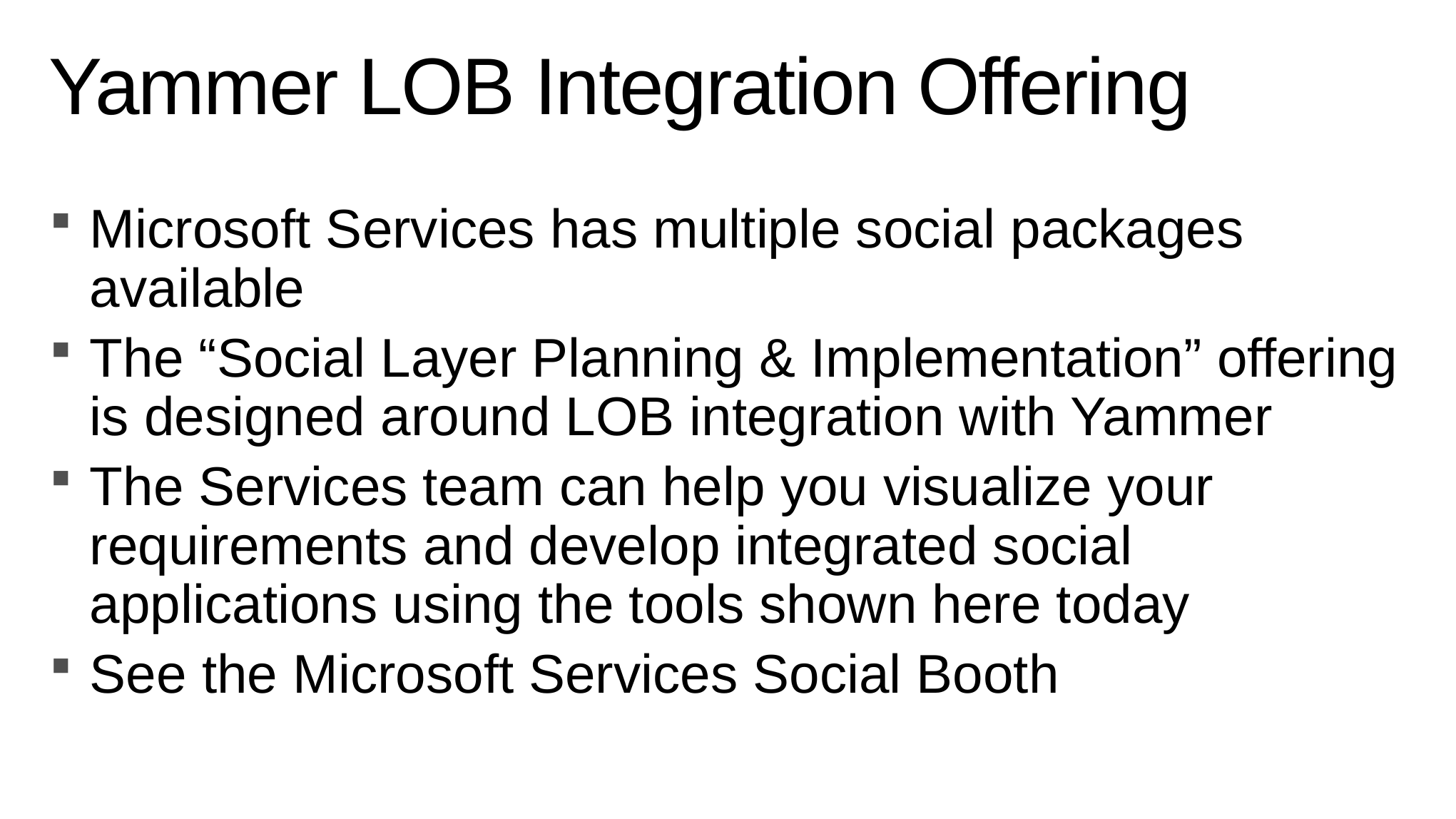

# Yammer LOB Integration Offering
Microsoft Services has multiple social packages available
The “Social Layer Planning & Implementation” offering is designed around LOB integration with Yammer
The Services team can help you visualize your requirements and develop integrated social applications using the tools shown here today
See the Microsoft Services Social Booth